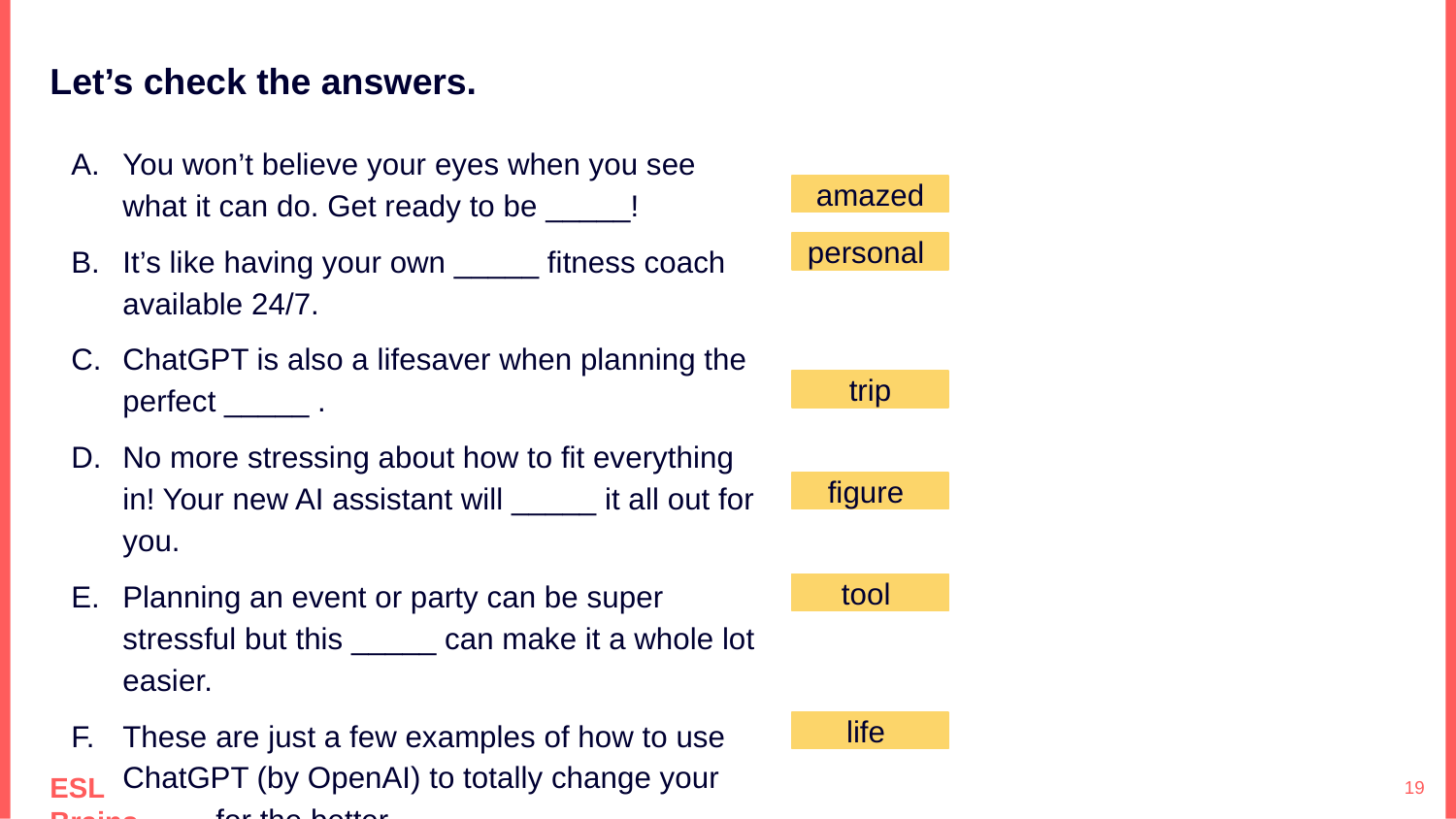

Let’s check the answers.

You won’t believe your eyes when you see what it can do. Get ready to be _____!
It’s like having your own _____ fitness coach available 24/7.
ChatGPT is also a lifesaver when planning the perfect _____ .
No more stressing about how to fit everything in! Your new AI assistant will _____ it all out for you.
Planning an event or party can be super stressful but this _____ can make it a whole lot easier.
These are just a few examples of how to use ChatGPT (by OpenAI) to totally change your _____ for the better.
amazed
personal
trip
figure
tool
life
19